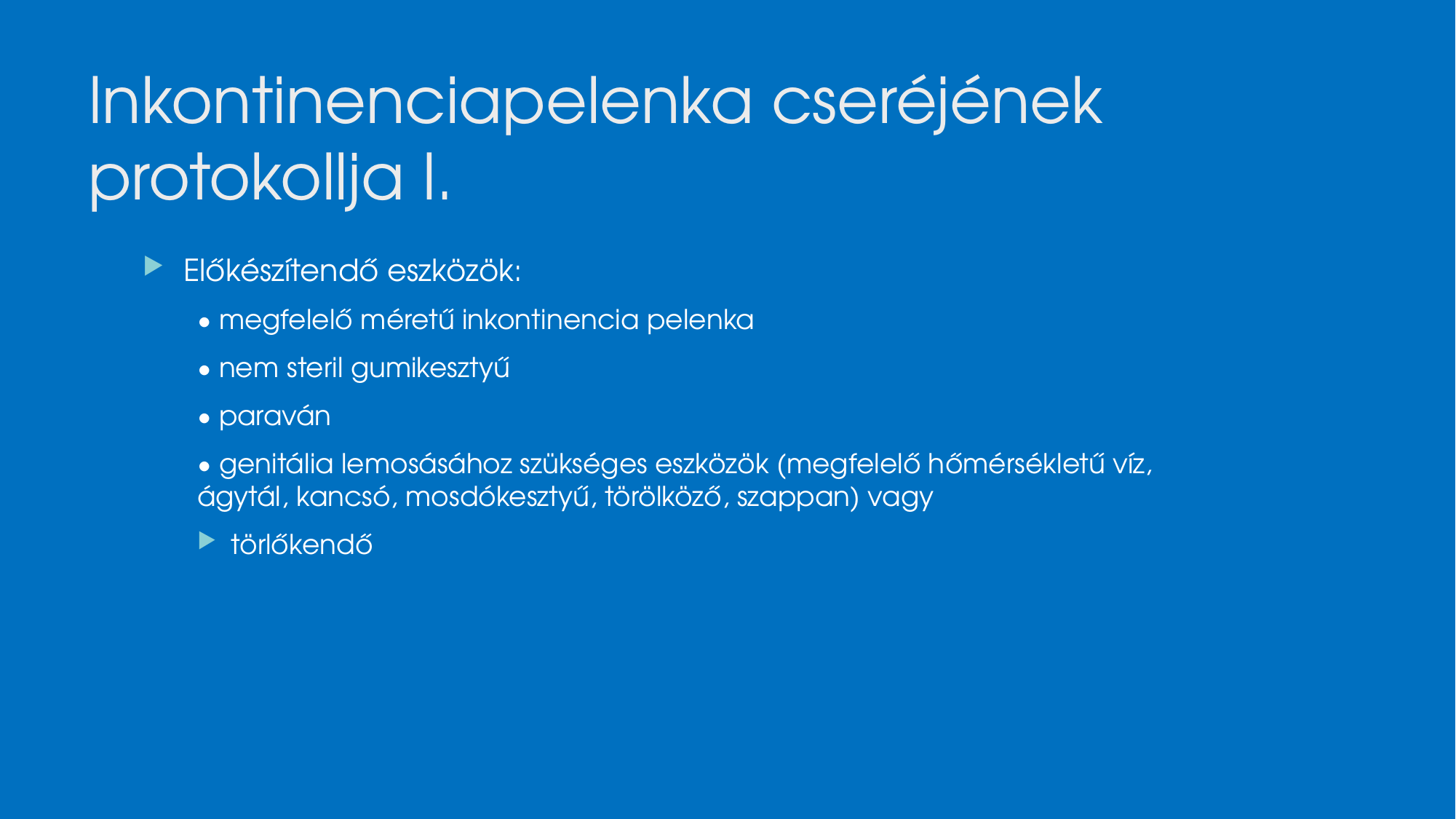

70
# Inkontinenciapelenka cseréjének protokollja I.
Előkészítendő eszközök:
• megfelelő méretű inkontinencia pelenka
• nem steril gumikesztyű
• paraván
• genitália lemosásához szükséges eszközök (megfelelő hőmérsékletű víz, ágytál, kancsó, mosdókesztyű, törölköző, szappan) vagy
törlőkendő